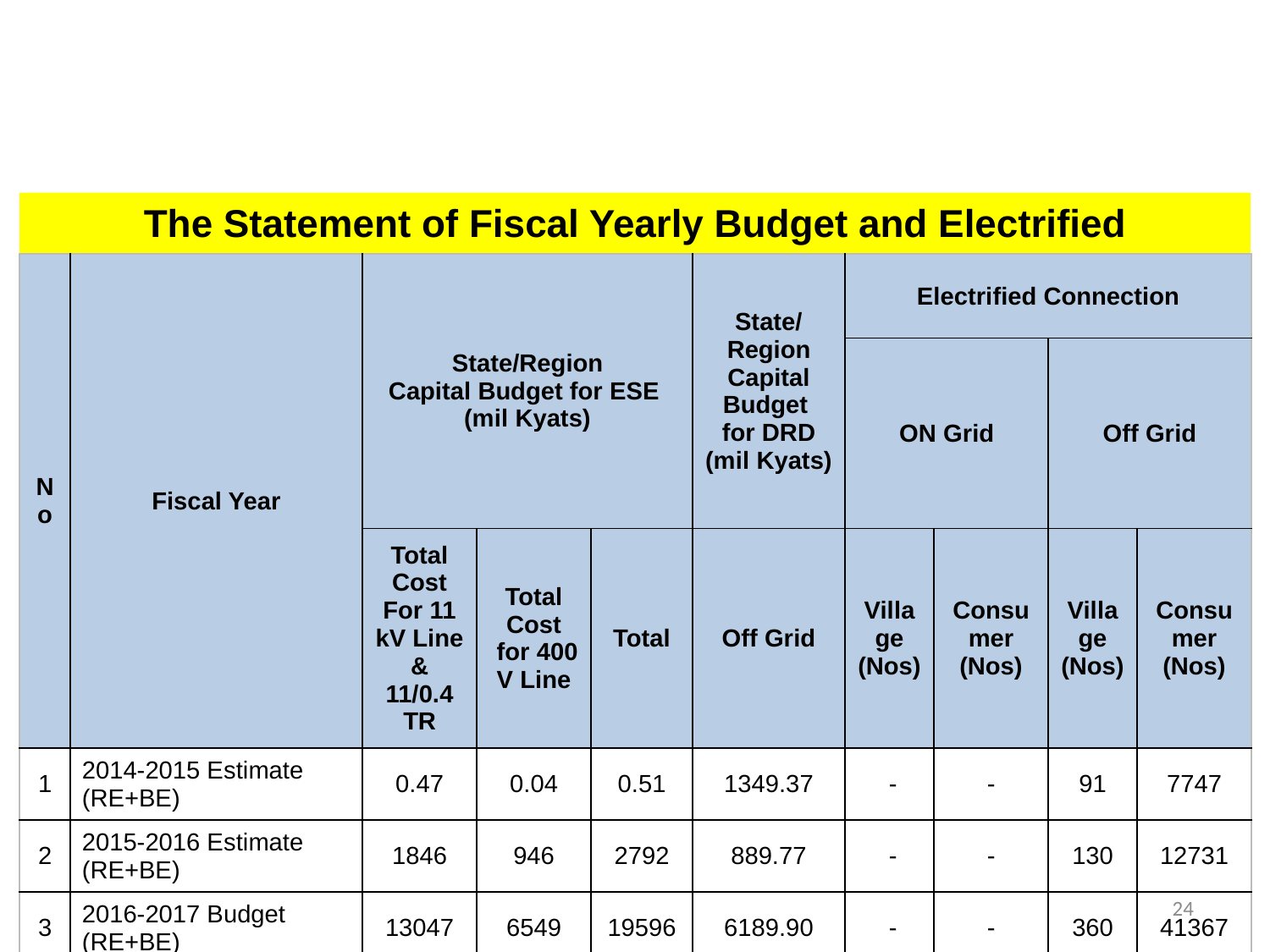

The Statement of Fiscal Yearly Budget and Electrified Connection for Tanintharyi Region
| No | Fiscal Year | State/Region Capital Budget for ESE (mil Kyats) |  |  | State/Region Capital Budget for DRD (mil Kyats) | Electrified Connection |  |  |  |
| --- | --- | --- | --- | --- | --- | --- | --- | --- | --- |
|  |  |  |  |  |  | ON Grid |  | Off Grid |  |
|  |  | Total Cost For 11 kV Line & 11/0.4 TR | Total Cost for 400 V Line | Total | Off Grid | Village (Nos) | Consumer (Nos) | Village (Nos) | Consumer (Nos) |
| 1 | 2014-2015 Estimate (RE+BE) | 0.47 | 0.04 | 0.51 | 1349.37 | - | - | 91 | 7747 |
| 2 | 2015-2016 Estimate (RE+BE) | 1846 | 946 | 2792 | 889.77 | - | - | 130 | 12731 |
| 3 | 2016-2017 Budget (RE+BE) | 13047 | 6549 | 19596 | 6189.90 | - | - | 360 | 41367 |
|  | Grand Total | 15752.47 | 7795.04 | 23547.51 | 8429.04 | - | - | 581 | 61845 |
24